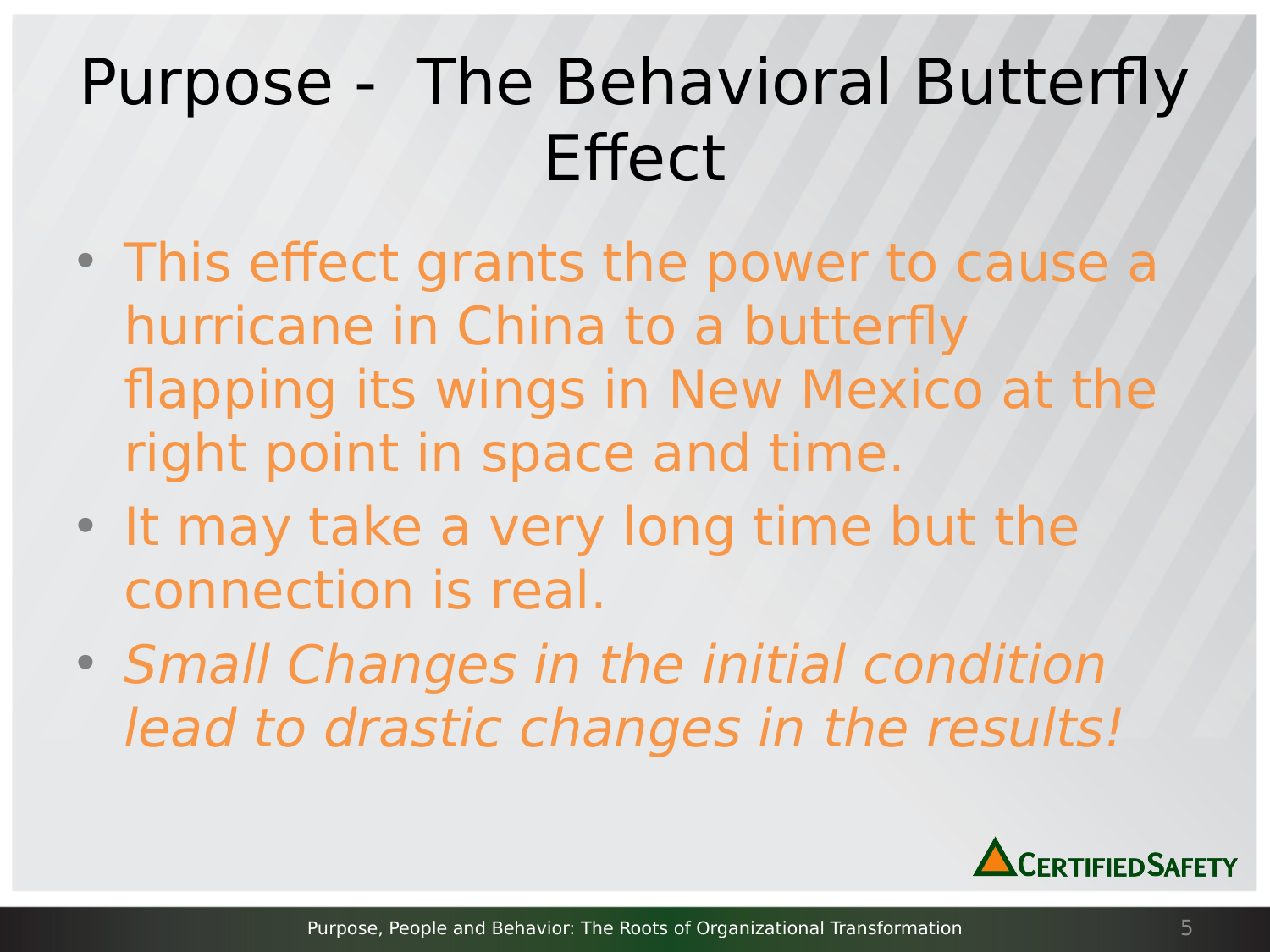

# Purpose -  The Behavioral Butterfly Effect
This effect grants the power to cause a hurricane in China to a butterfly flapping its wings in New Mexico at the right point in space and time.
It may take a very long time but the connection is real.
Small Changes in the initial condition lead to drastic changes in the results!
5
Purpose, People and Behavior: The Roots of Organizational Transformation